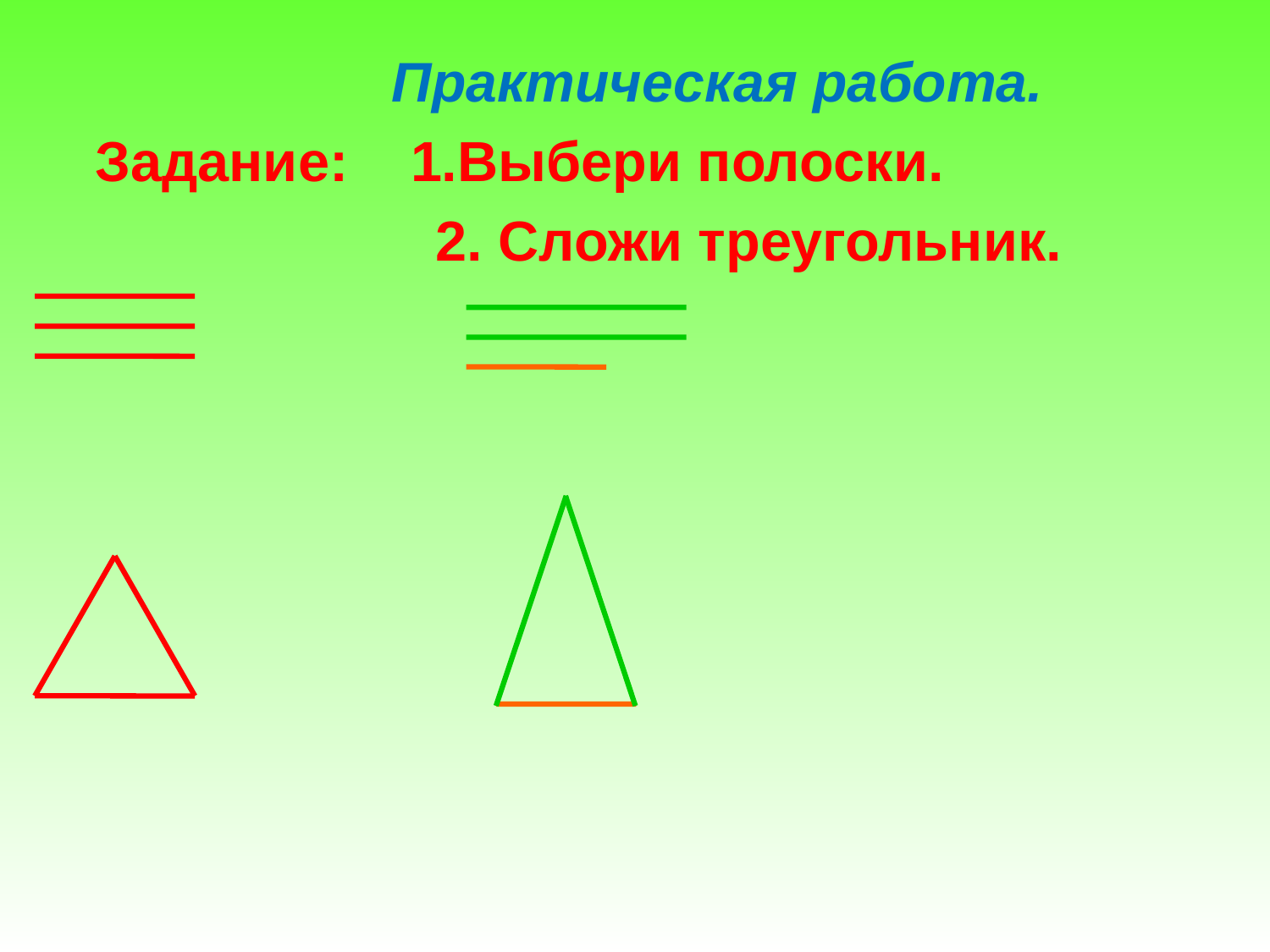

Практическая работа.
       Задание:    1.Выбери полоски.
                           2. Сложи треугольник.